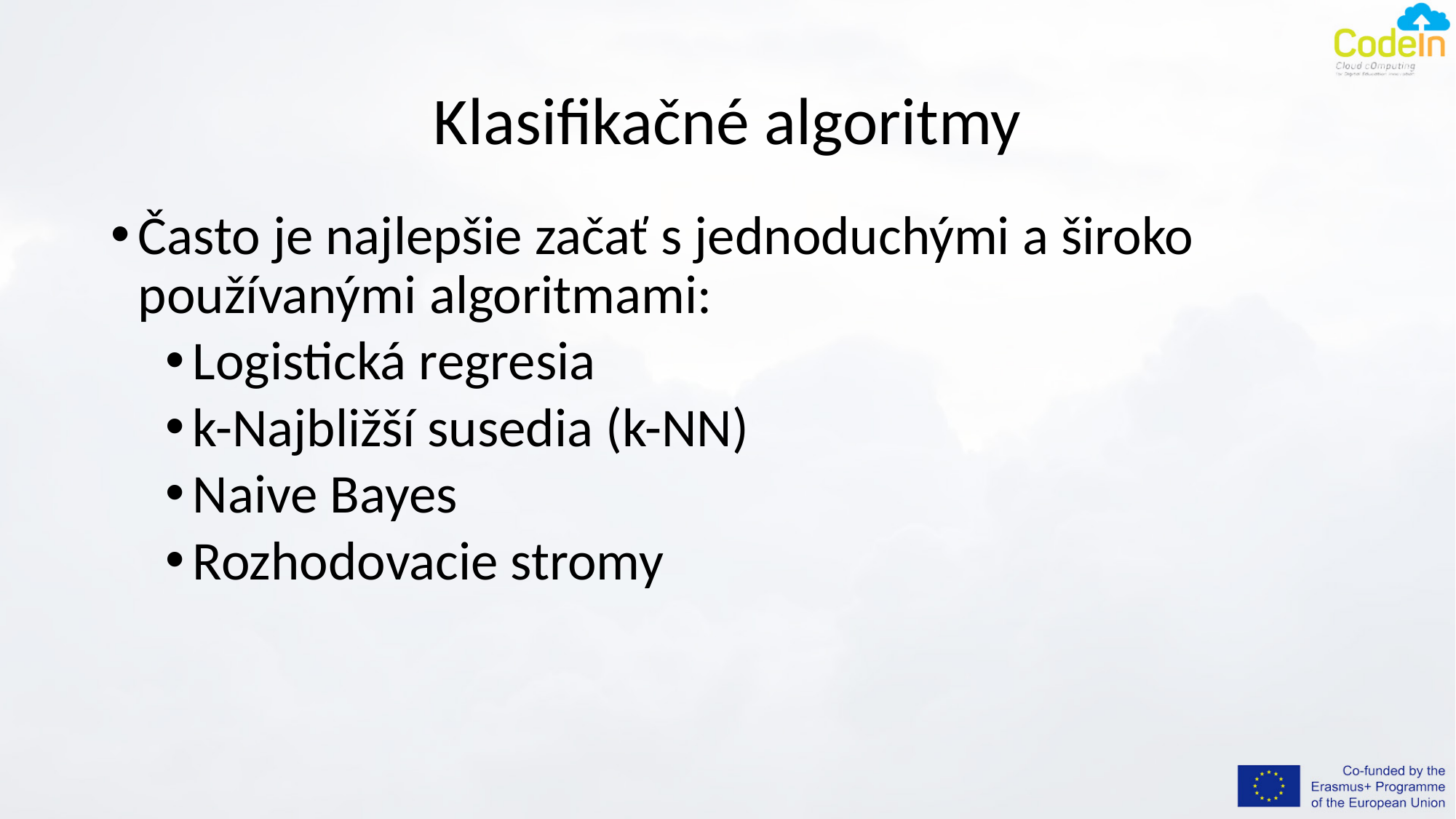

# Klasifikačné algoritmy
Často je najlepšie začať s jednoduchými a široko používanými algoritmami:
Logistická regresia
k-Najbližší susedia (k-NN)
Naive Bayes
Rozhodovacie stromy